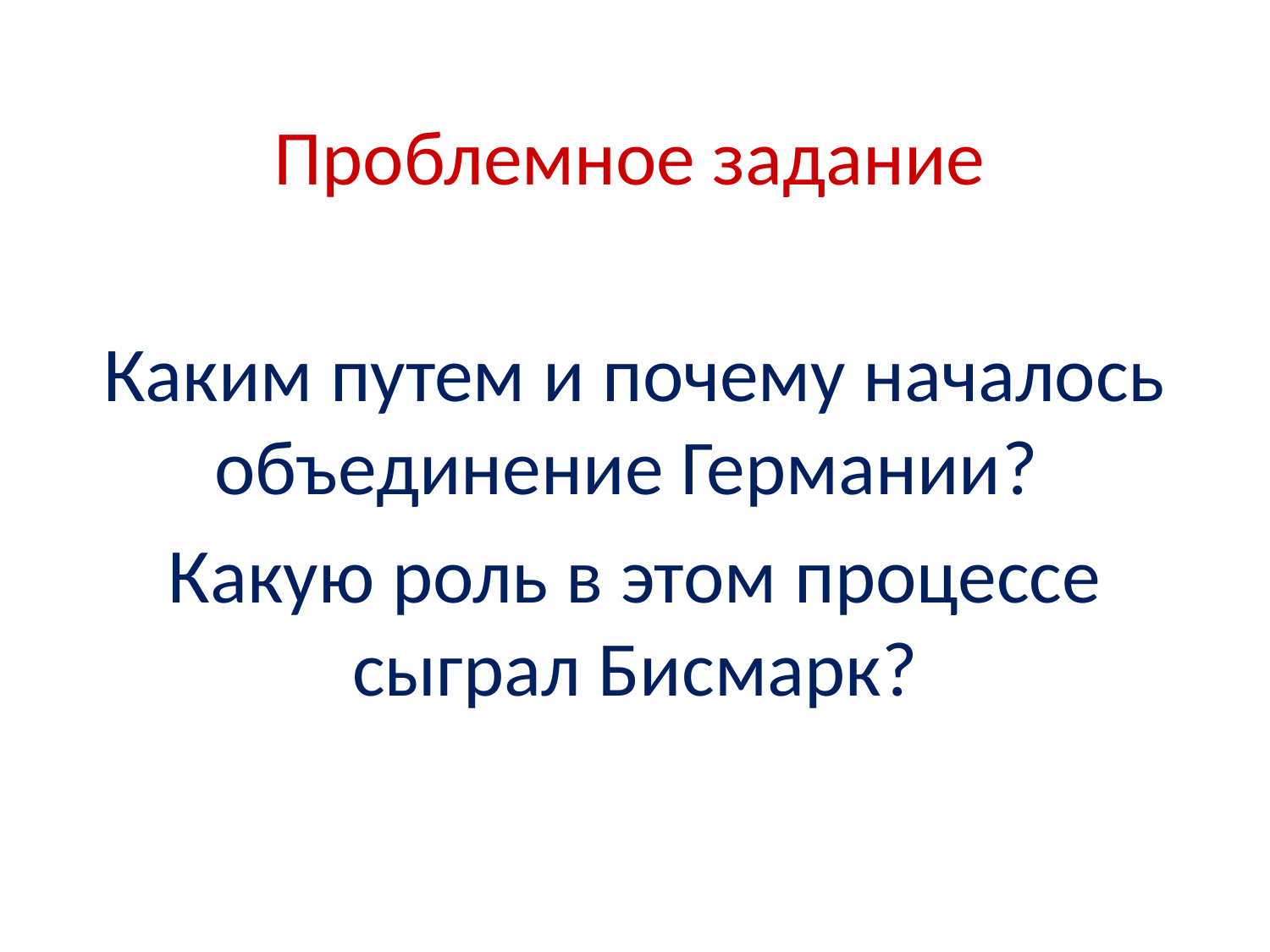

# Проблемное задание
Каким путем и почему началось объединение Германии?
Какую роль в этом процессе сыграл Бисмарк?